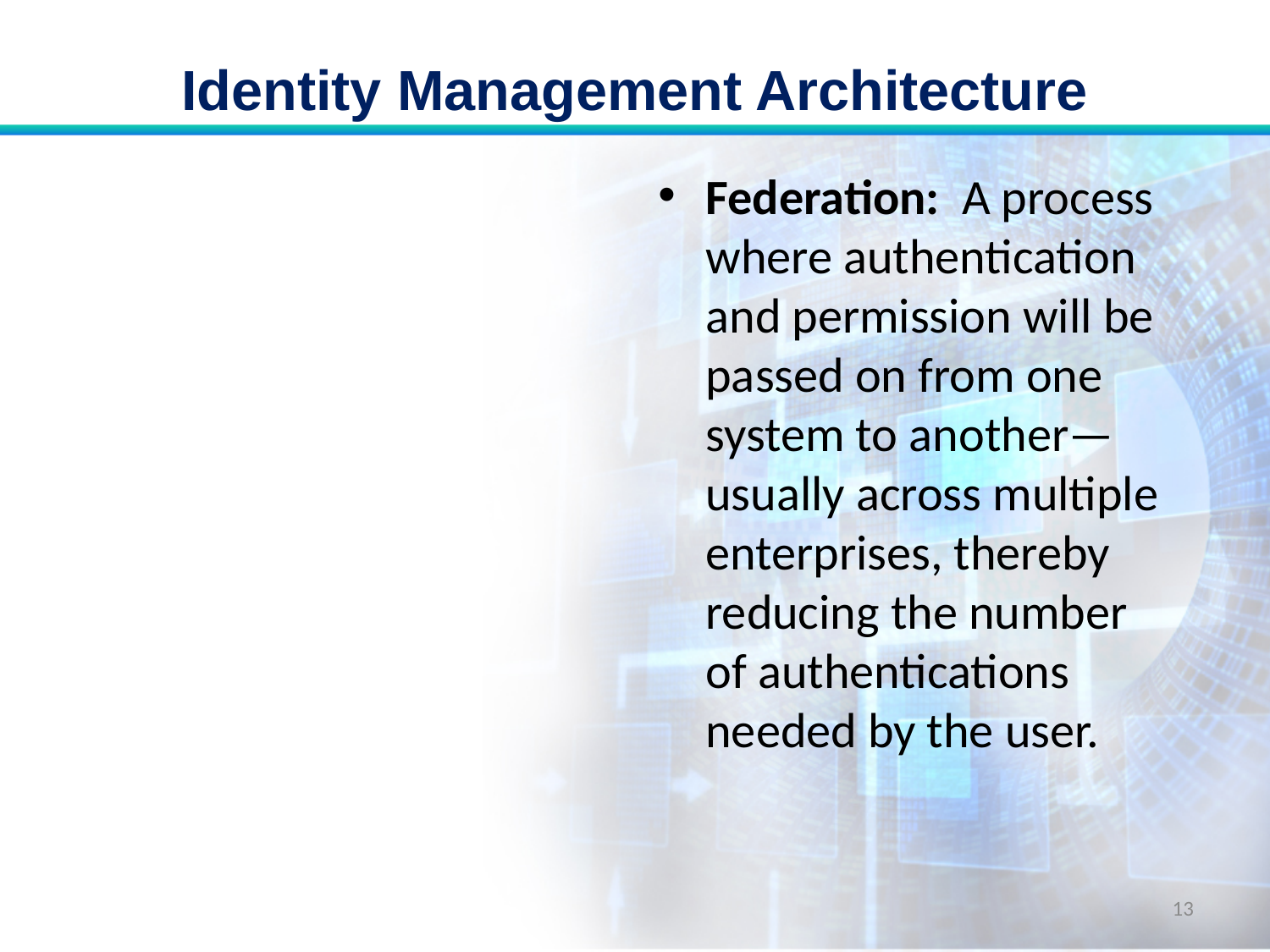

# Identity Management Architecture
Federation:  A process where authentication and permission will be passed on from one system to another—usually across multiple enterprises, thereby reducing the number of authentications needed by the user.
13